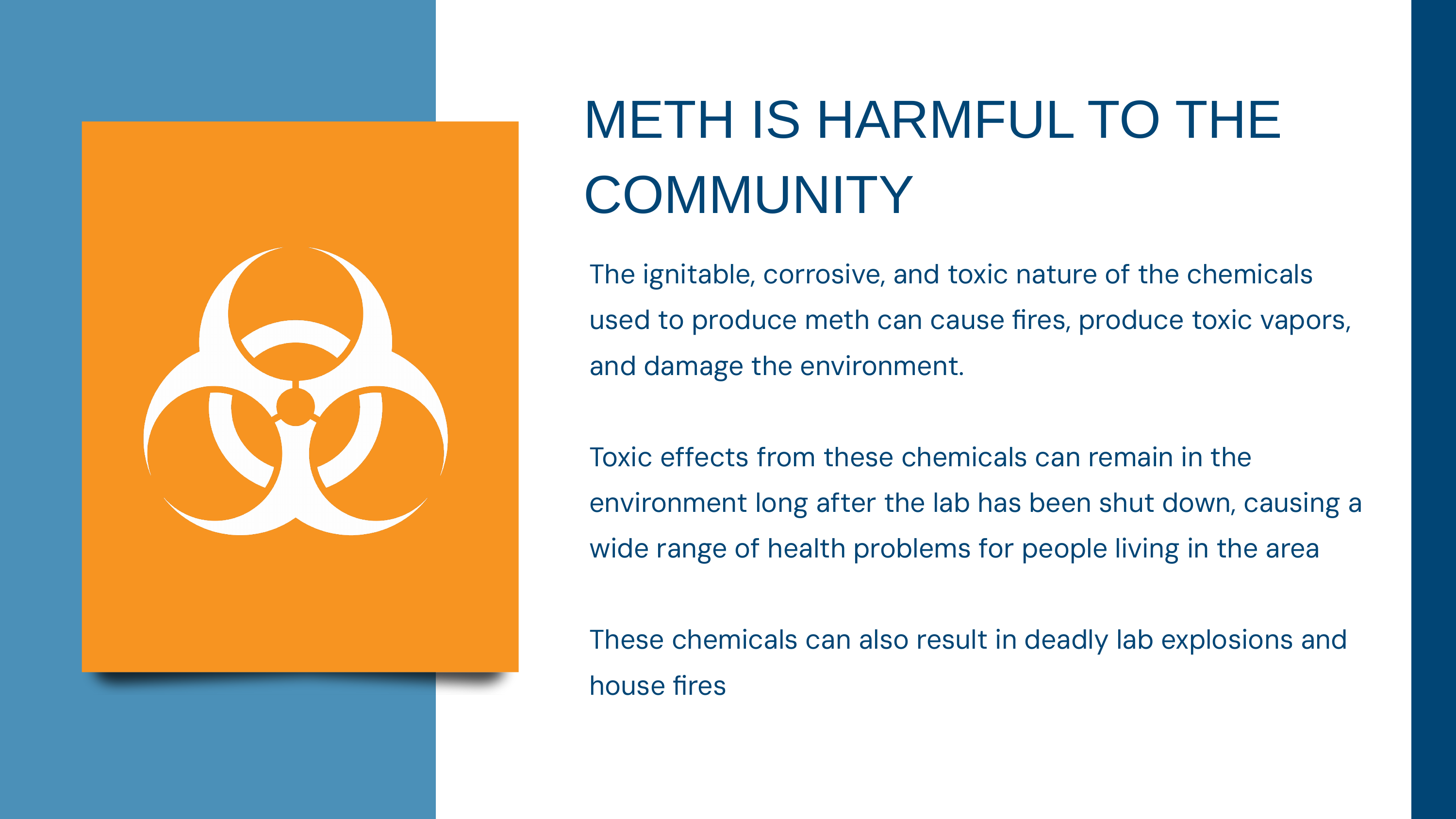

METH IS HARMFUL TO THE COMMUNITY

The ignitable, corrosive, and toxic nature of the chemicals used to produce meth can cause fires, produce toxic vapors, and damage the environment.

Toxic effects from these chemicals can remain in the environment long after the lab has been shut down, causing a wide range of health problems for people living in the area

These chemicals can also result in deadly lab explosions and house fires